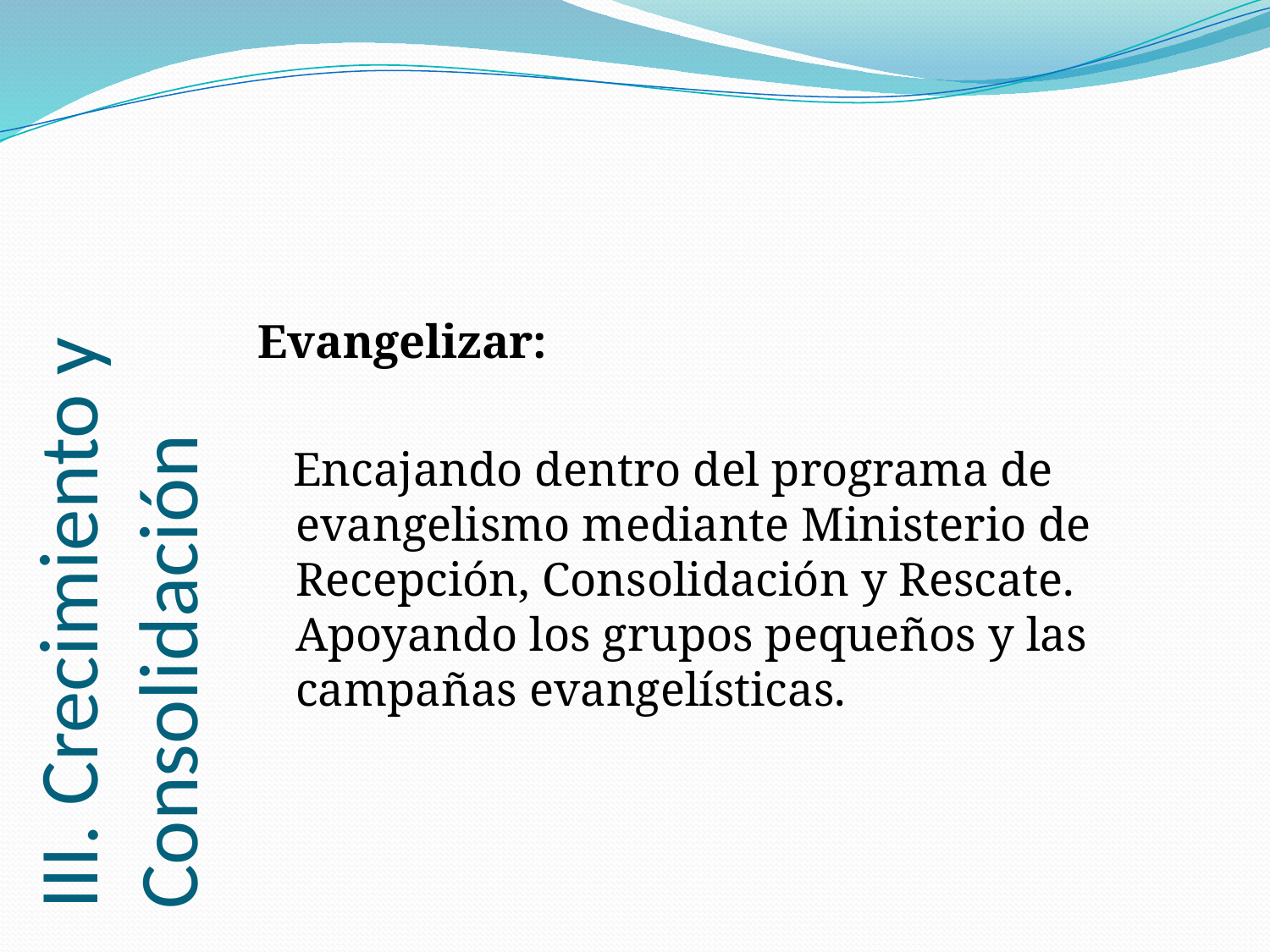

Evangelizar:

   Encajando dentro del programa de evangelismo mediante Ministerio de Recepción, Consolidación y Rescate. Apoyando los grupos pequeños y las campañas evangelísticas.

# III. Crecimiento y Consolidación